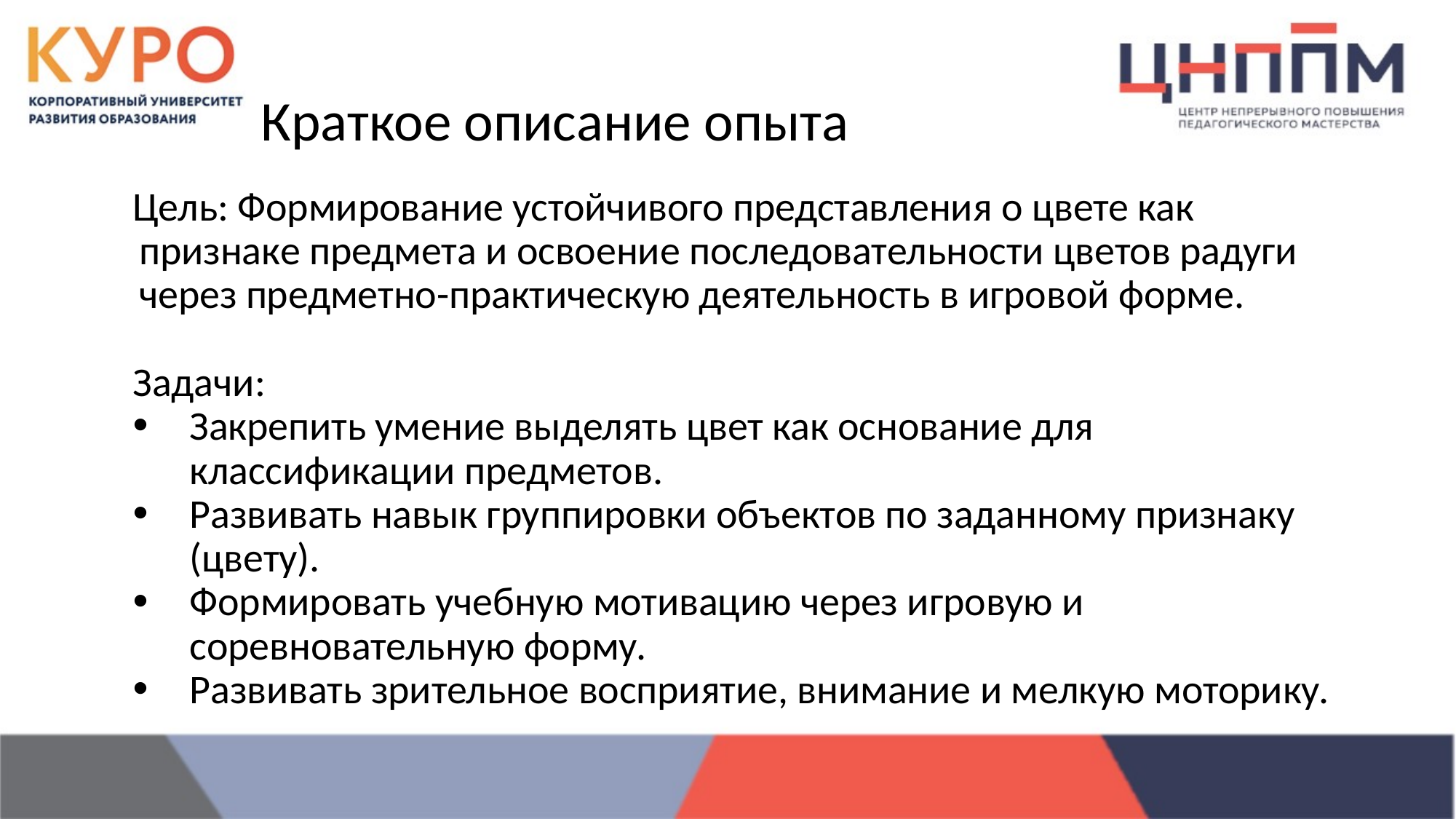

# Краткое описание опыта
Цель: Формирование устойчивого представления о цвете как признаке предмета и освоение последовательности цветов радуги через предметно-практическую деятельность в игровой форме.

Задачи:
Закрепить умение выделять цвет как основание для классификации предметов.
Развивать навык группировки объектов по заданному признаку (цвету).
Формировать учебную мотивацию через игровую и соревновательную форму.
Развивать зрительное восприятие, внимание и мелкую моторику.